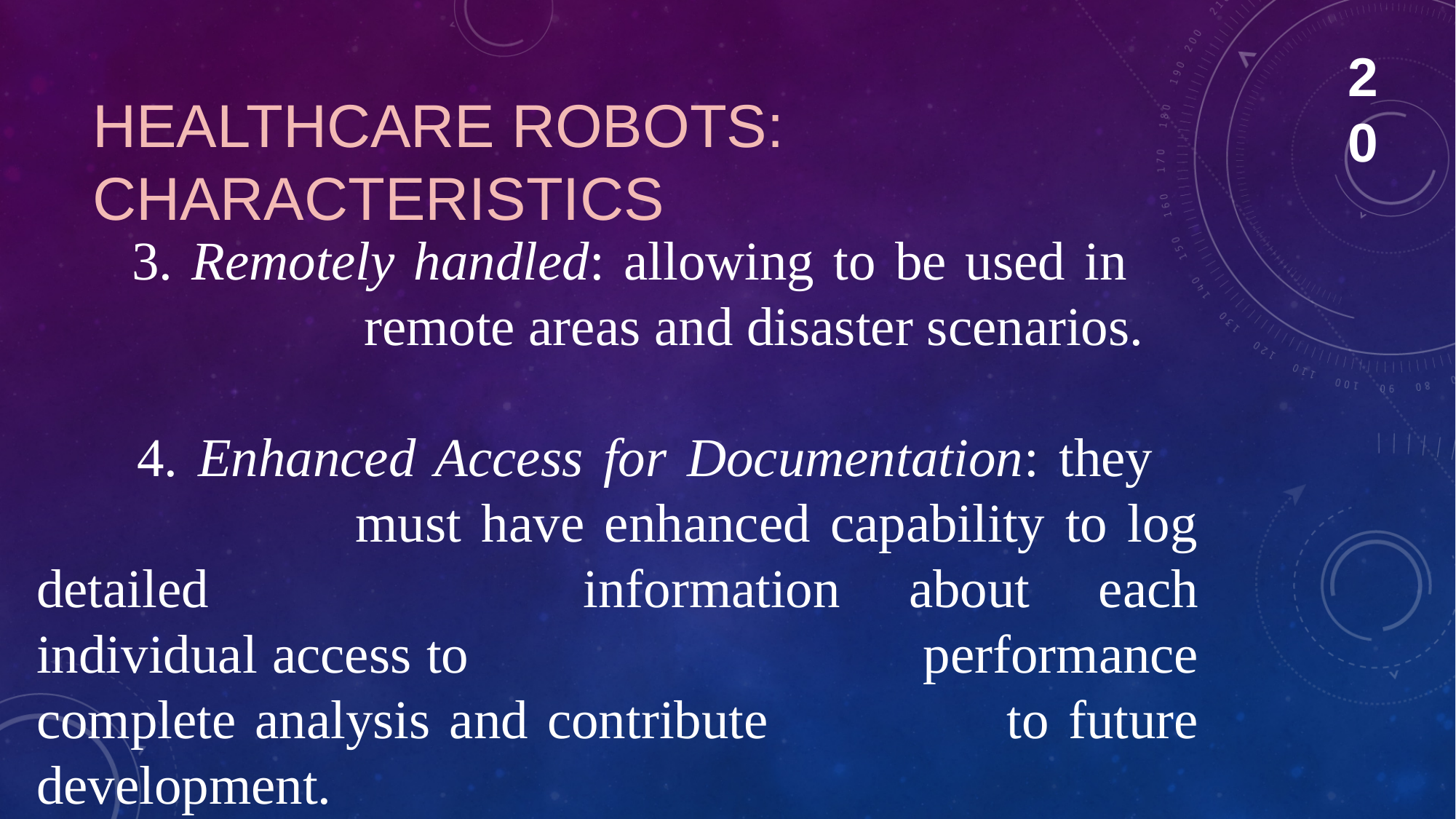

20
# Healthcare robots: Characteristics

     3. Remotely handled: allowing to be used in 	 	 		remote areas and disaster scenarios.

     4. Enhanced Access for Documentation: they 			     must have enhanced capability to log detailed 	 		information about each individual access to  	   	   		performance complete analysis and contribute 		    to future development.